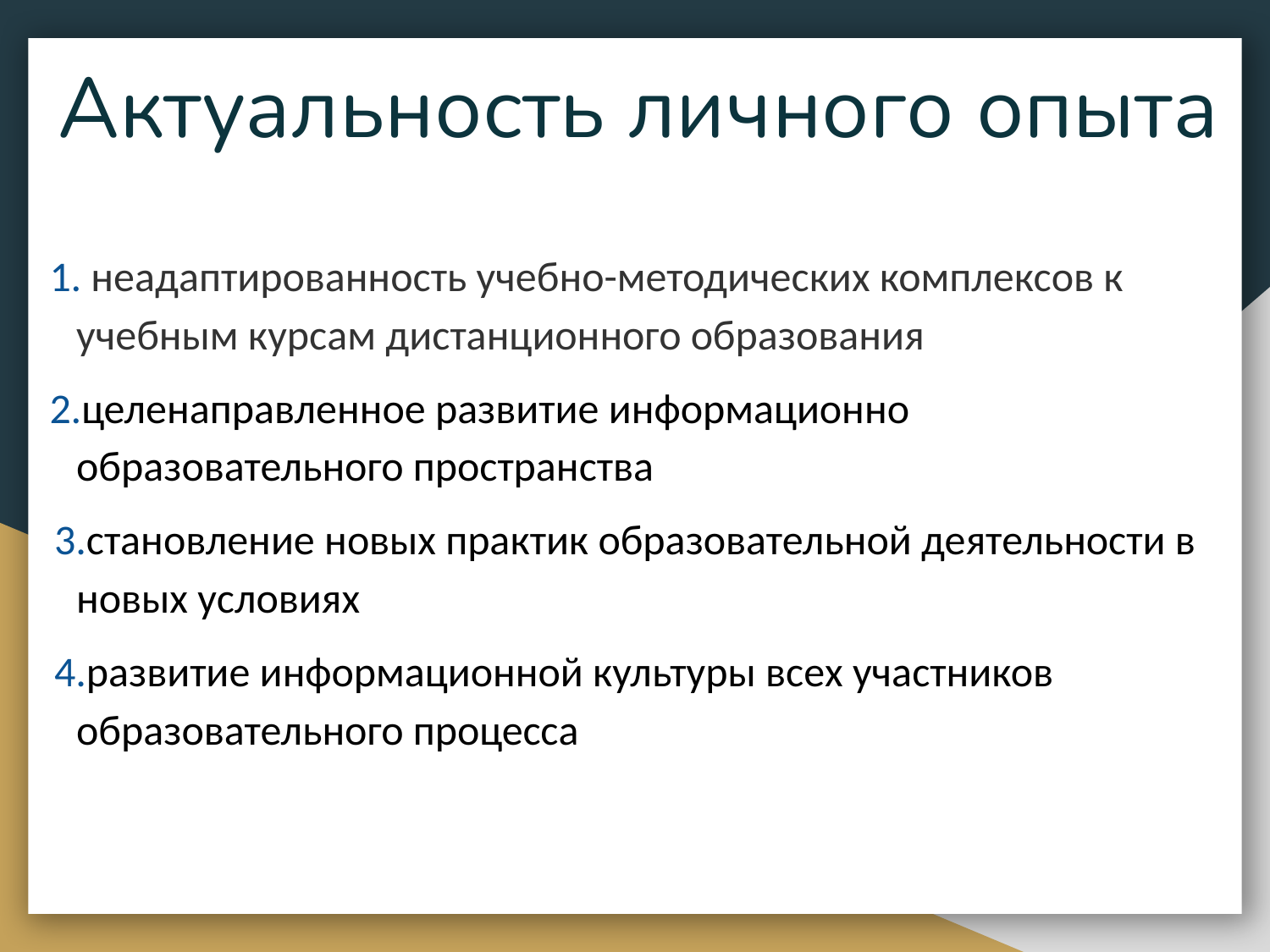

# Актуальность личного опыта

 неадаптированность учебно-методических комплексов к учебным курсам дистанционного образования
целенаправленное развитие информационно образовательного пространства
становление новых практик образовательной деятельности в новых условиях
развитие информационной культуры всех участников образовательного процесса